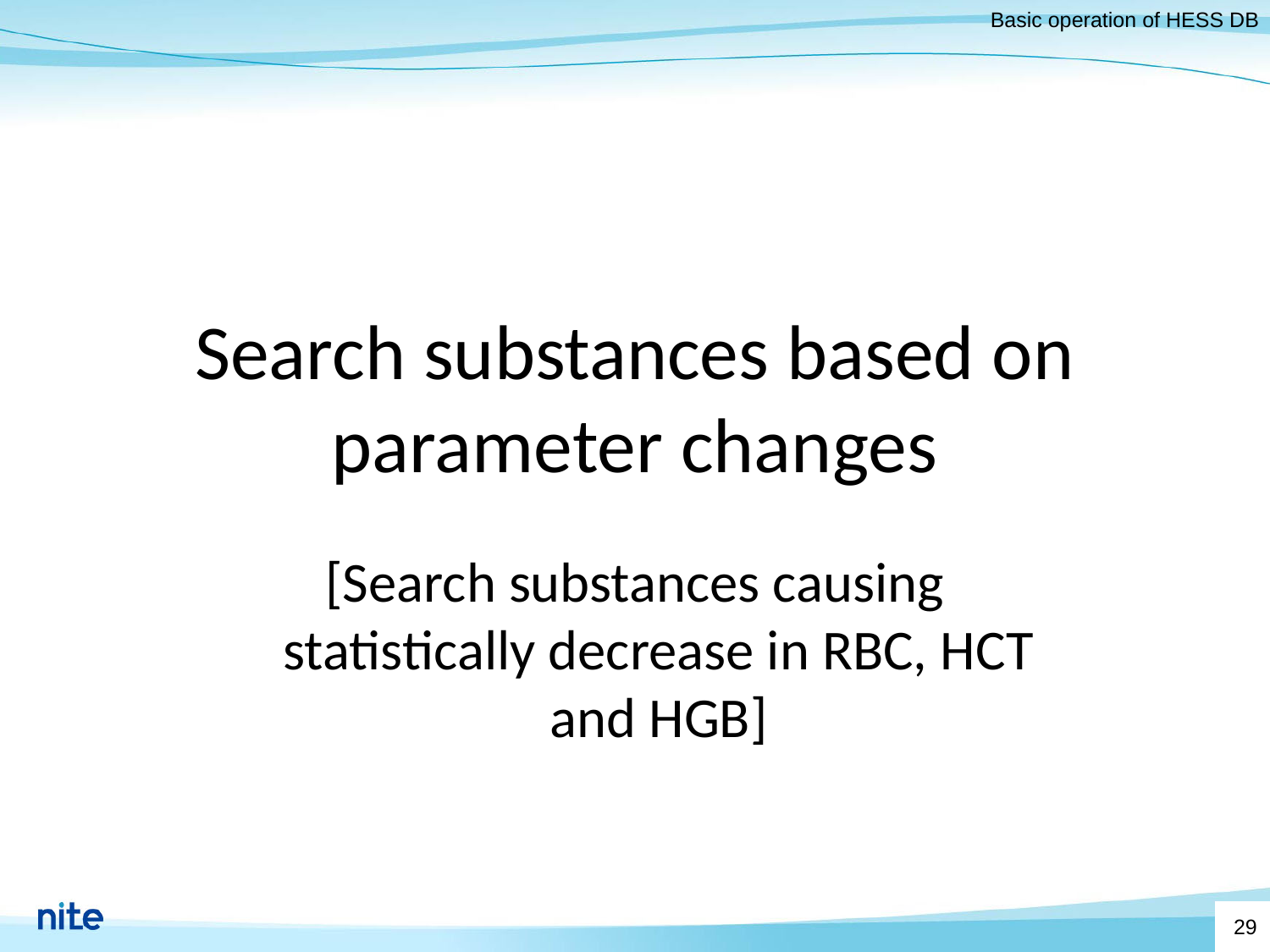

Basic operation of HESS DB
Search substances based on parameter changes
[Search substances causing statistically decrease in RBC, HCT and HGB]
29